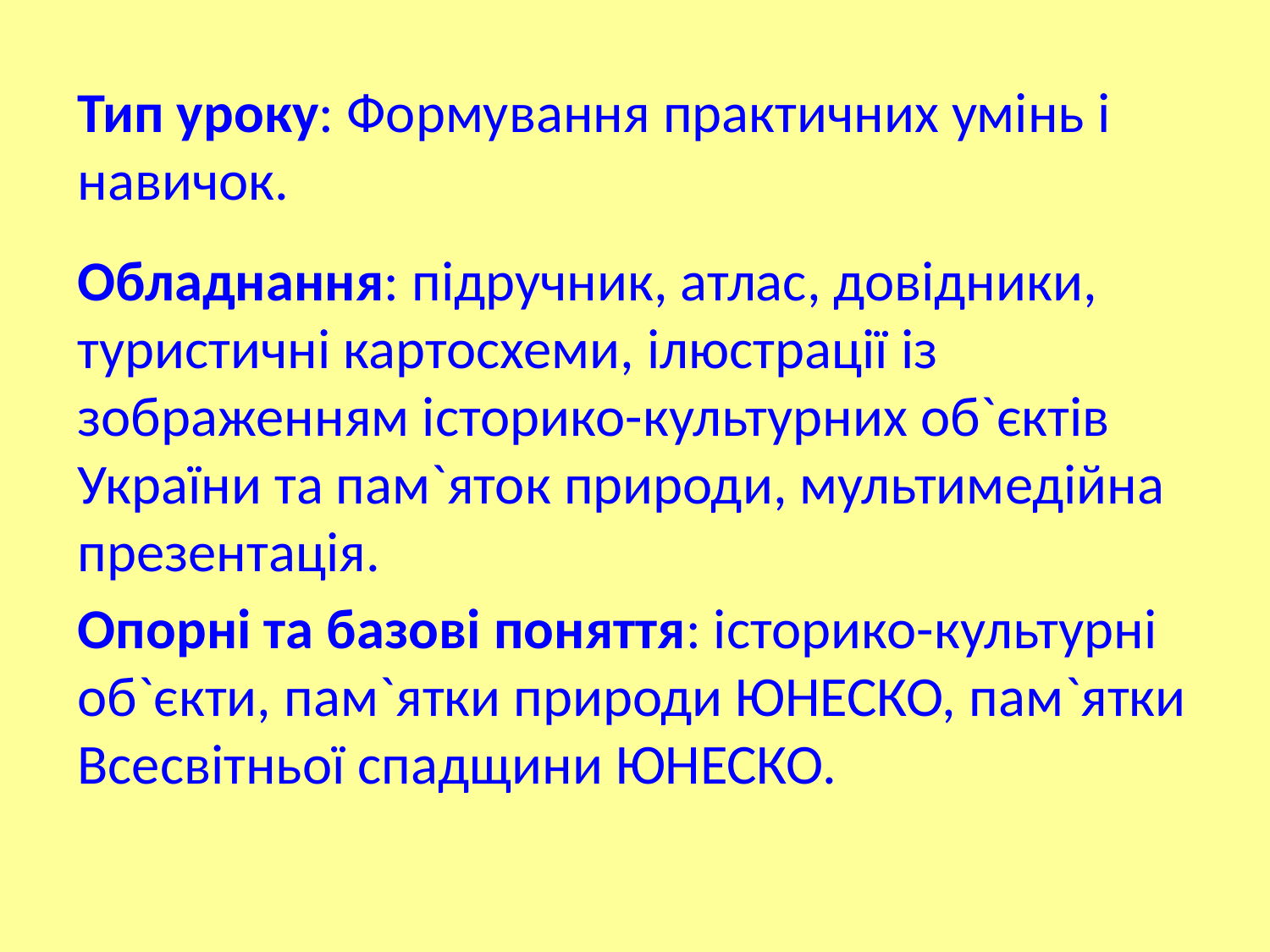

Тип уроку: Формування практичних умінь і навичок.
Обладнання: підручник, атлас, довідники, туристичні картосхеми, ілюстрації із зображенням історико-культурних об`єктів України та пам`яток природи, мультимедійна презентація.

Опорні та базові поняття: історико-культурні об`єкти, пам`ятки природи ЮНЕСКО, пам`ятки Всесвітньої спадщини ЮНЕСКО.